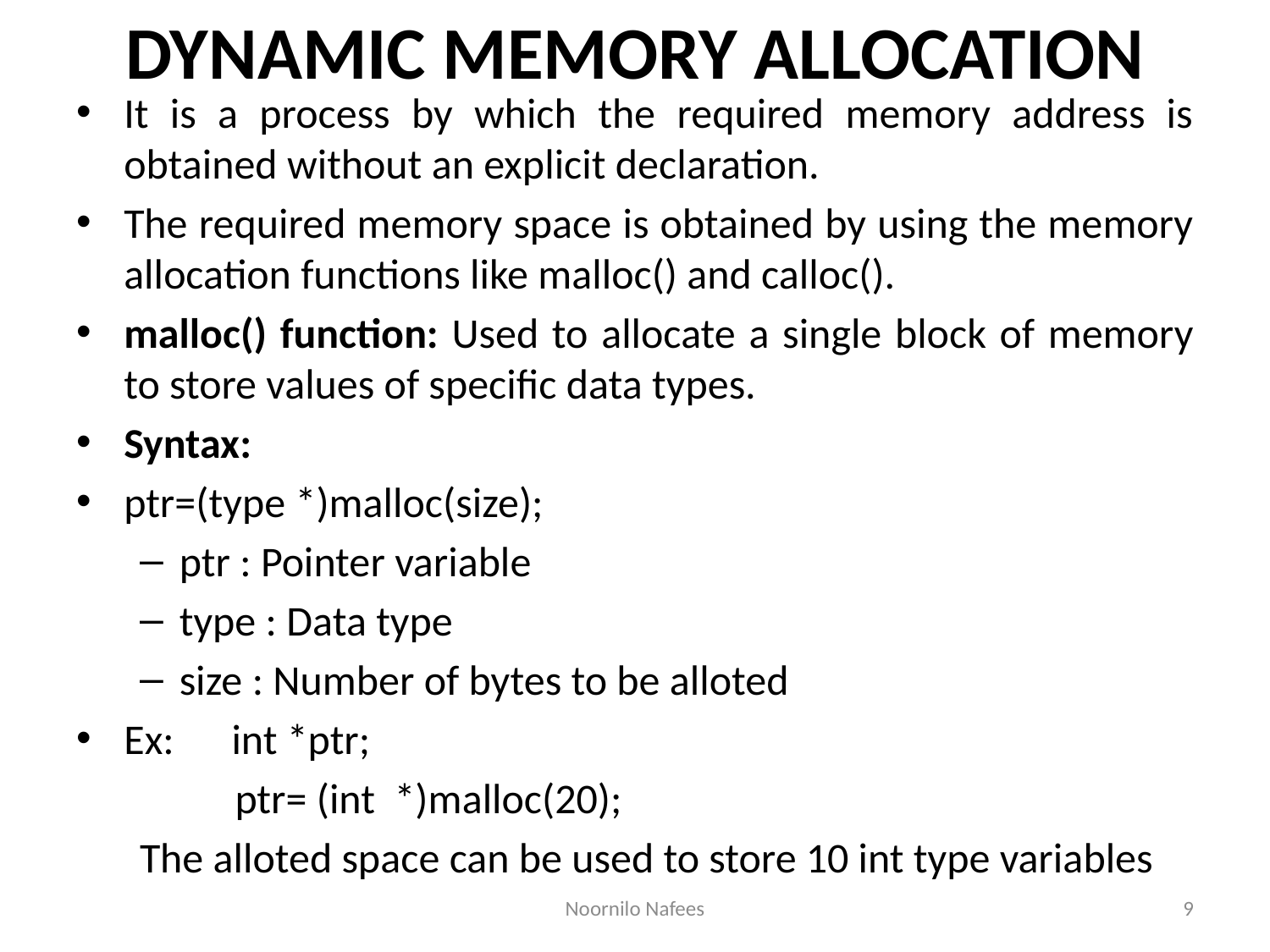

# DYNAMIC MEMORY ALLOCATION
It is a process by which the required memory address is obtained without an explicit declaration.
The required memory space is obtained by using the memory allocation functions like malloc() and calloc().
malloc() function: Used to allocate a single block of memory to store values of specific data types.
Syntax:
ptr=(type *)malloc(size);
ptr : Pointer variable
type : Data type
size : Number of bytes to be alloted
Ex:      int *ptr;
          ptr= (int  *)malloc(20);
The alloted space can be used to store 10 int type variables
Noornilo Nafees
9